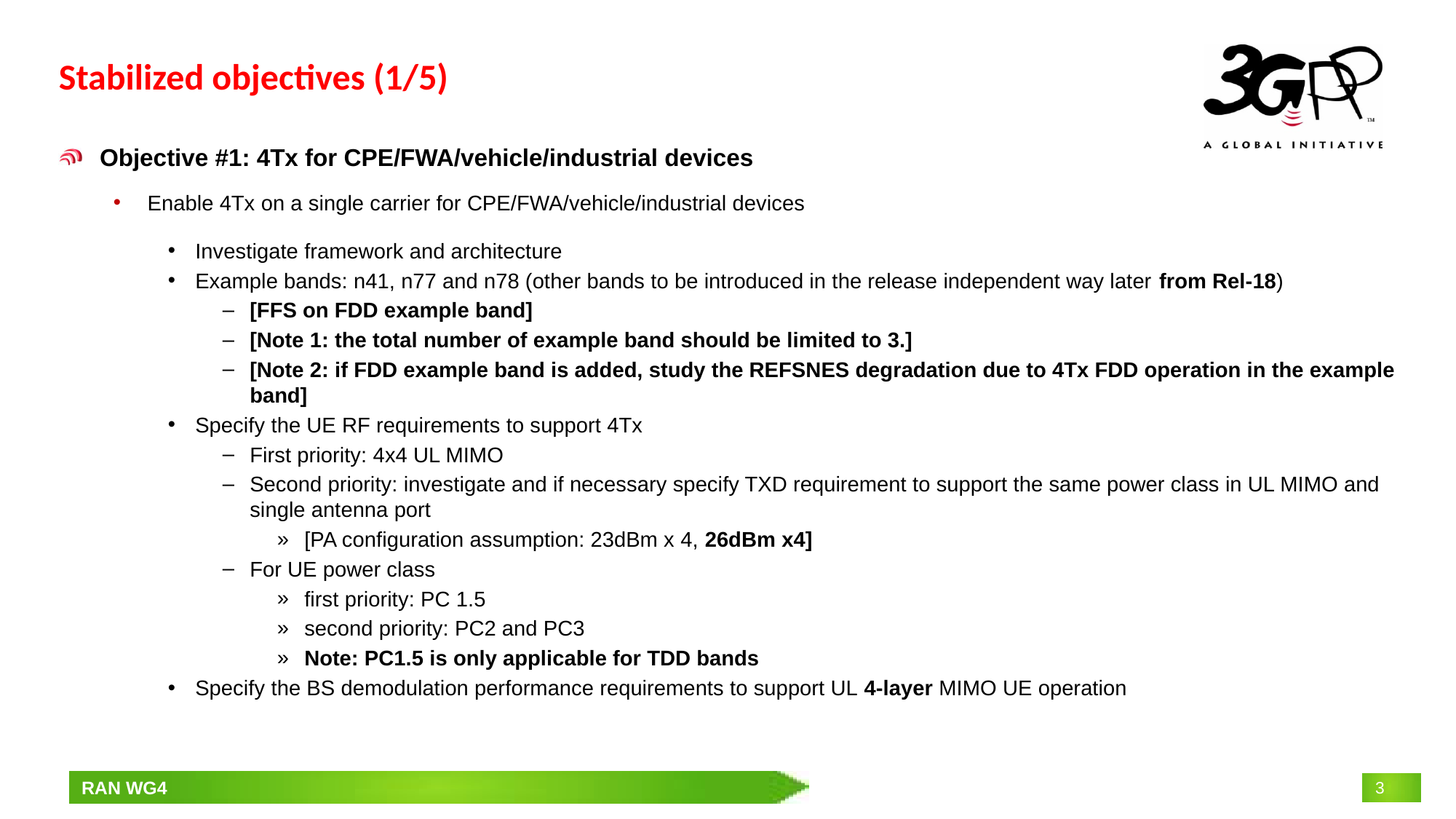

# Stabilized objectives (1/5)
Objective #1: 4Tx for CPE/FWA/vehicle/industrial devices
Enable 4Tx on a single carrier for CPE/FWA/vehicle/industrial devices
Investigate framework and architecture
Example bands: n41, n77 and n78 (other bands to be introduced in the release independent way later from Rel-18)
[FFS on FDD example band]
[Note 1: the total number of example band should be limited to 3.]
[Note 2: if FDD example band is added, study the REFSNES degradation due to 4Tx FDD operation in the example band]
Specify the UE RF requirements to support 4Tx
First priority: 4x4 UL MIMO
Second priority: investigate and if necessary specify TXD requirement to support the same power class in UL MIMO and single antenna port
[PA configuration assumption: 23dBm x 4, 26dBm x4]
For UE power class
first priority: PC 1.5
second priority: PC2 and PC3
Note: PC1.5 is only applicable for TDD bands
Specify the BS demodulation performance requirements to support UL 4-layer MIMO UE operation